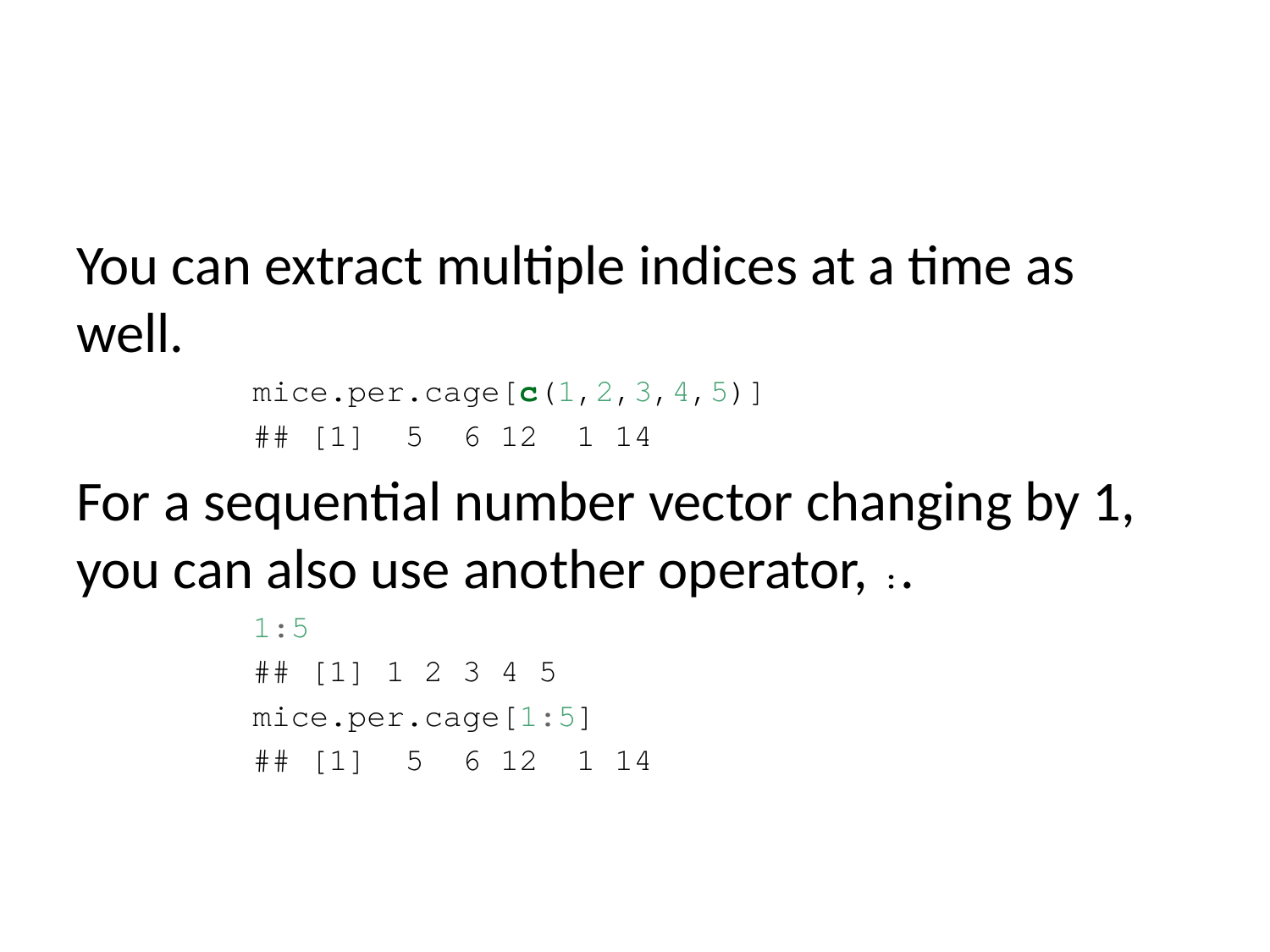

You can extract multiple indices at a time as well.
mice.per.cage[c(1,2,3,4,5)]
## [1]  5  6 12  1 14
For a sequential number vector changing by 1, you can also use another operator, :.
1:5
## [1] 1 2 3 4 5
mice.per.cage[1:5]
## [1]  5  6 12  1 14